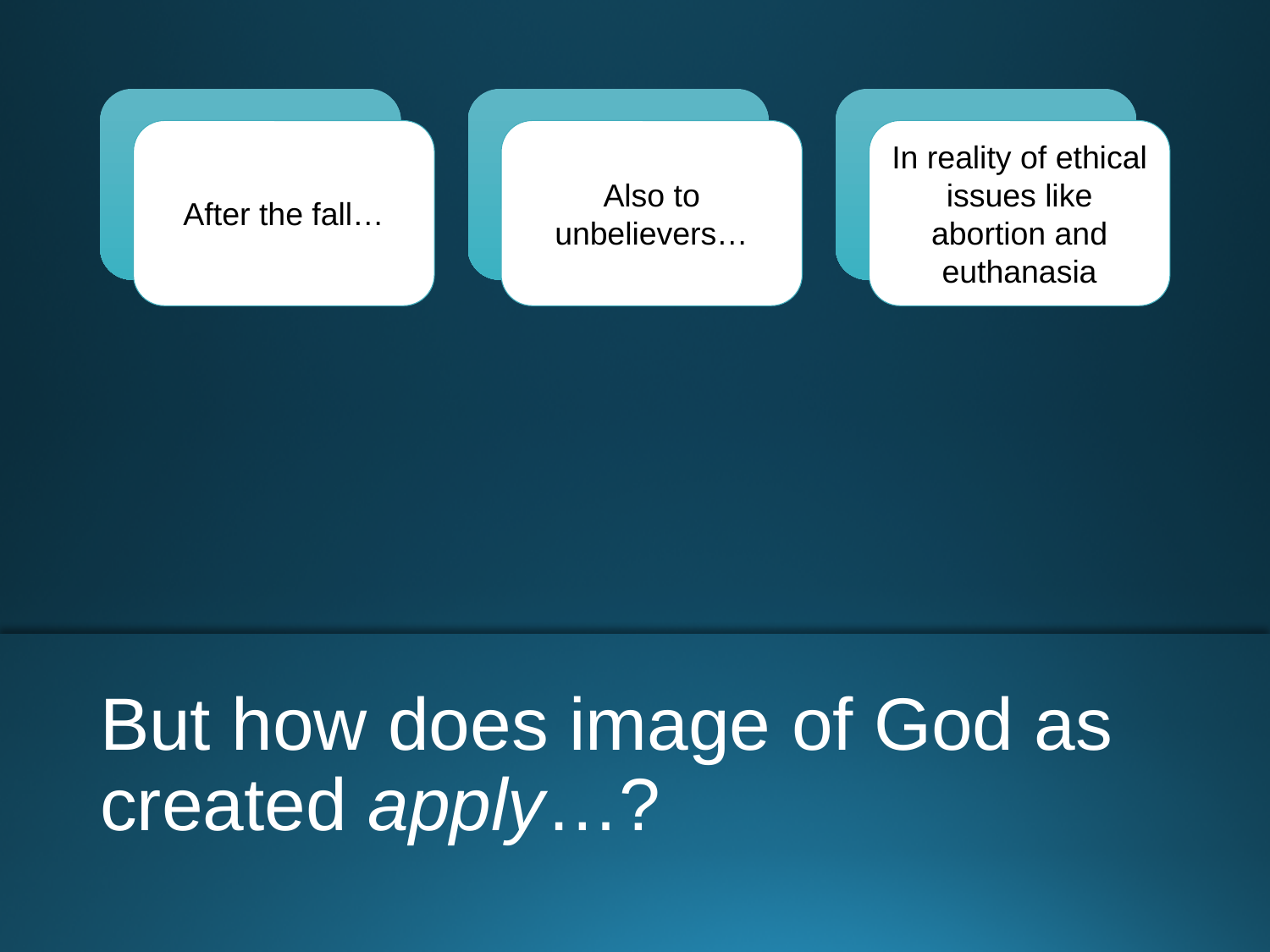

After the fall…
Also to unbelievers…
In reality of ethical issues like abortion and euthanasia

# But how does image of God as created apply…?